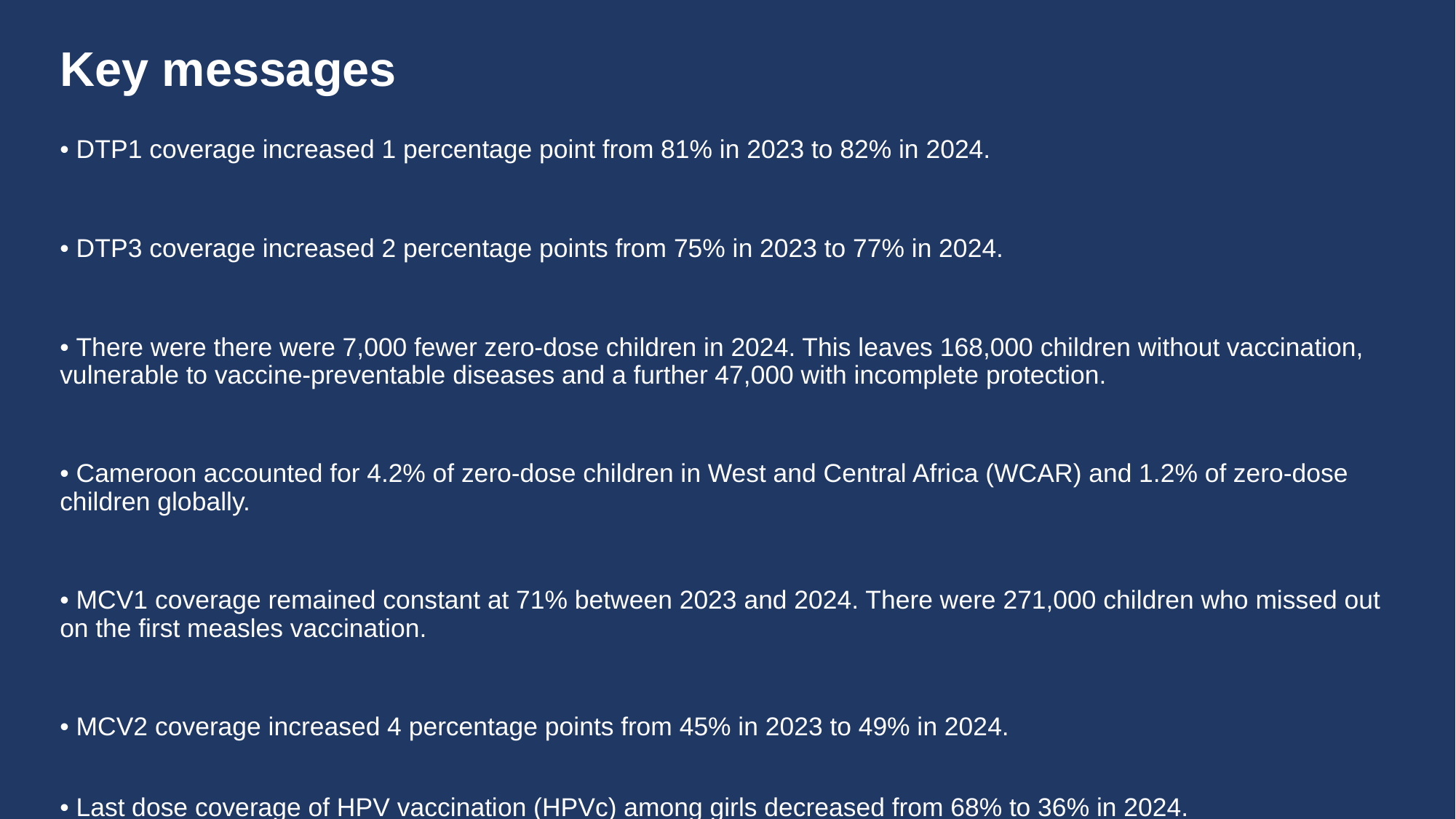

# Key messages
• DTP1 coverage increased 1 percentage point from 81% in 2023 to 82% in 2024.

• DTP3 coverage increased 2 percentage points from 75% in 2023 to 77% in 2024.

• There were there were 7,000 fewer zero-dose children in 2024. This leaves 168,000 children without vaccination, vulnerable to vaccine-preventable diseases and a further 47,000 with incomplete protection.

• Cameroon accounted for 4.2% of zero-dose children in West and Central Africa (WCAR) and 1.2% of zero-dose children globally.

• MCV1 coverage remained constant at 71% between 2023 and 2024. There were 271,000 children who missed out on the first measles vaccination.

• MCV2 coverage increased 4 percentage points from 45% in 2023 to 49% in 2024.

• Last dose coverage of HPV vaccination (HPVc) among girls decreased from 68% to 36% in 2024.